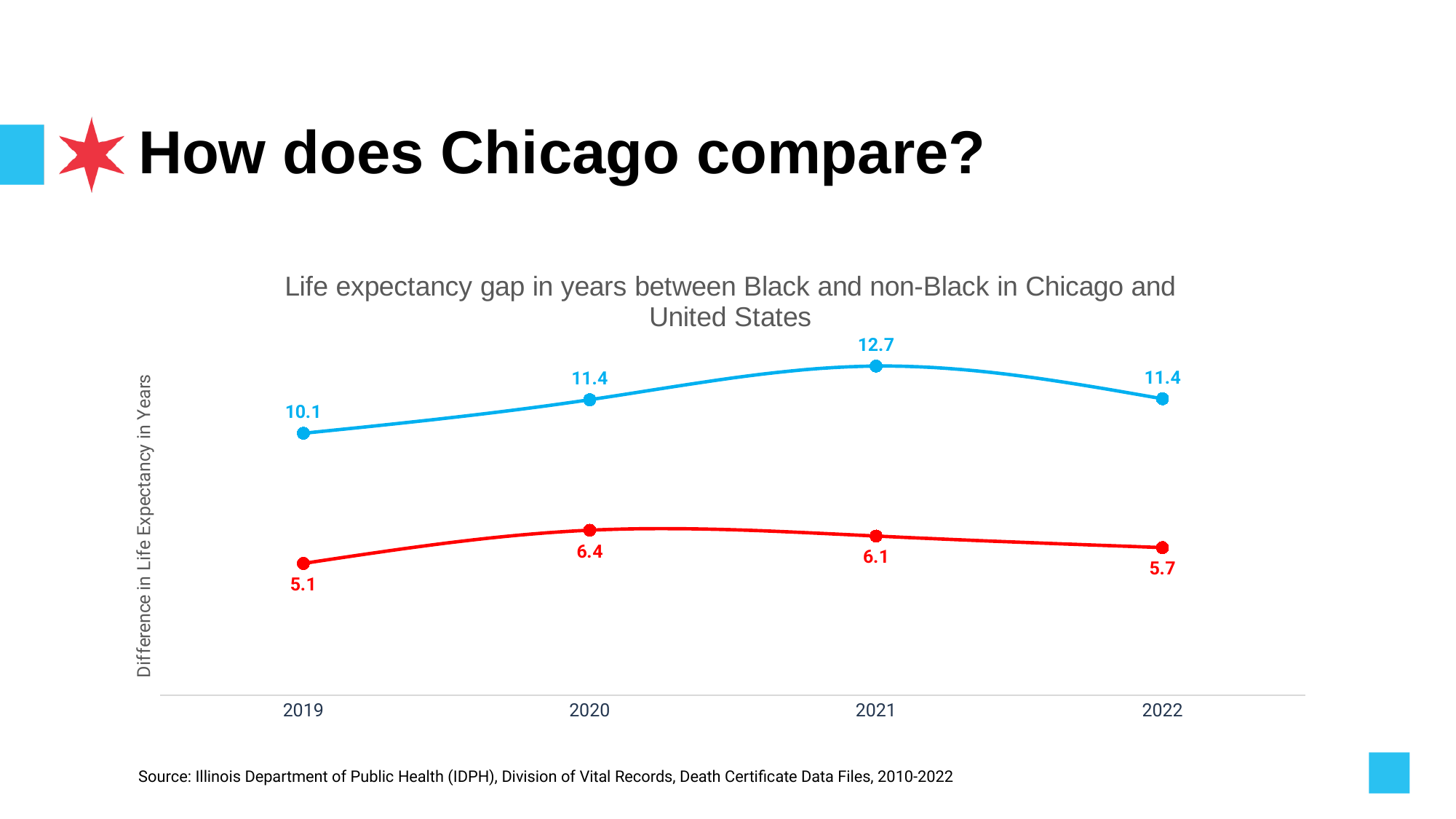

# How does Chicago compare?

### Chart: Life expectancy gap in years between Black and non-Black in Chicago and United States

| Category | Chicago Gap | US Gap*  |
|---|---|---|
| 2019 | 10.090551574919374 | 5.071866289551394 |
| 2020 | 11.383922249859907 | 6.352993443915096 |
| 2021 | 12.68107508631627 | 6.127599020123725 |
| 2022 | 11.419443782764219 | 5.683241992654388 |
Source: Illinois Department of Public Health (IDPH), Division of Vital Records, Death Certificate Data Files, 2010-2022